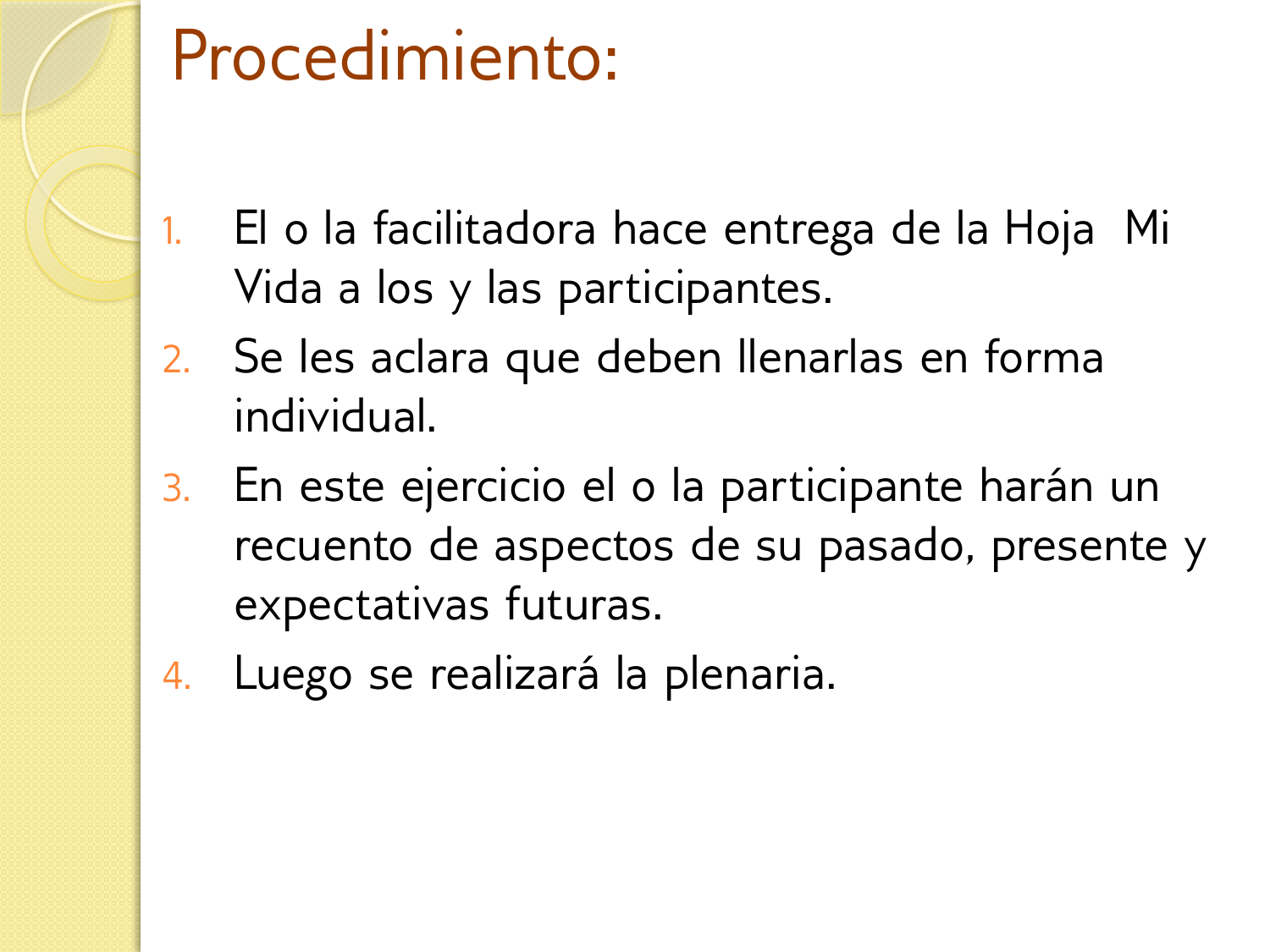

# Procedimiento:
El o la facilitadora hace entrega de la Hoja  Mi Vida a los y las participantes.
Se les aclara que deben llenarlas en forma individual.
En este ejercicio el o la participante harán un recuento de aspectos de su pasado, presente y expectativas futuras.
Luego se realizará la plenaria.